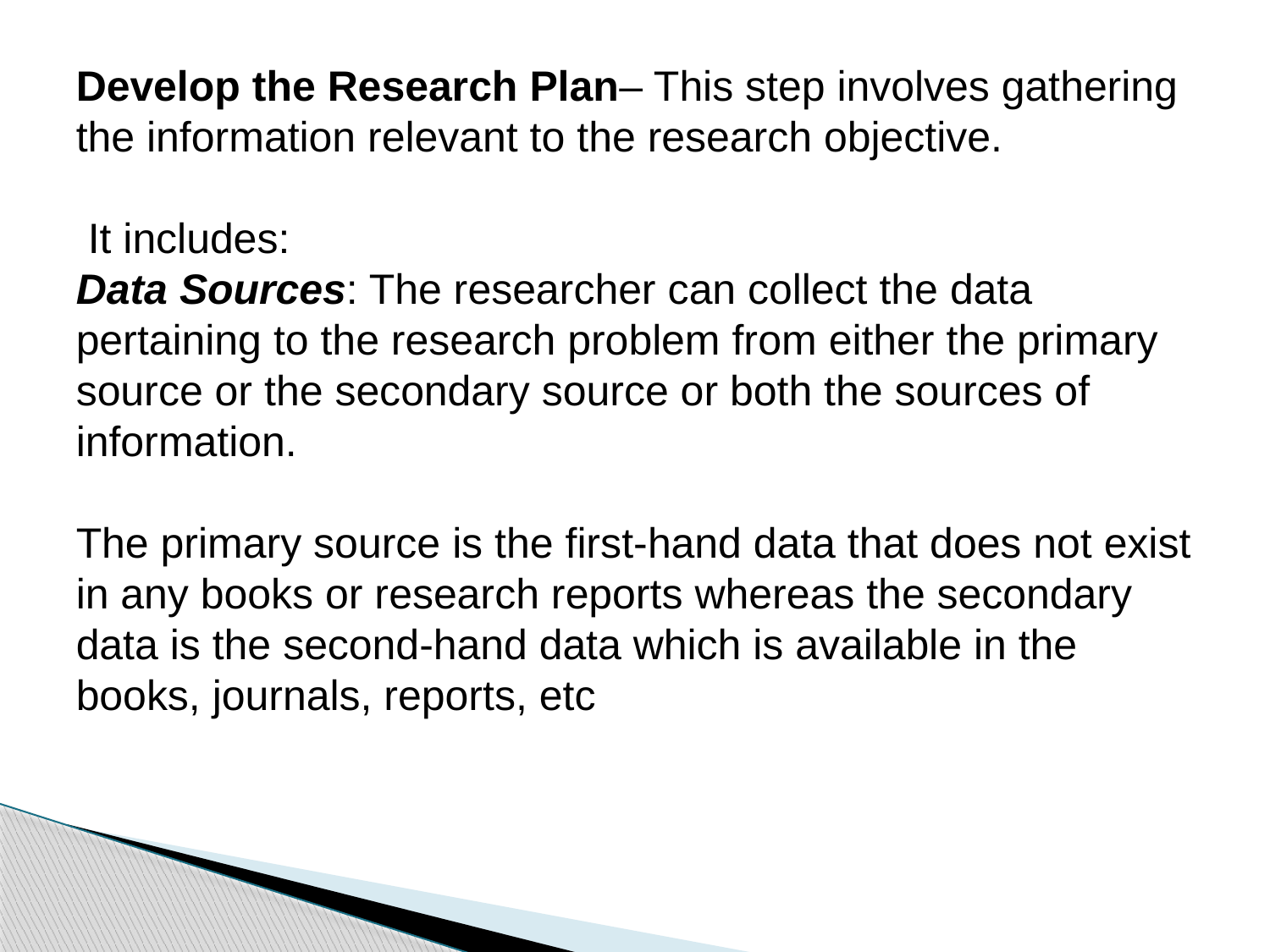

Develop the Research Plan– This step involves gathering the information relevant to the research objective.

 It includes:
Data Sources: The researcher can collect the data pertaining to the research problem from either the primary source or the secondary source or both the sources of information.

The primary source is the first-hand data that does not exist in any books or research reports whereas the secondary data is the second-hand data which is available in the books, journals, reports, etc